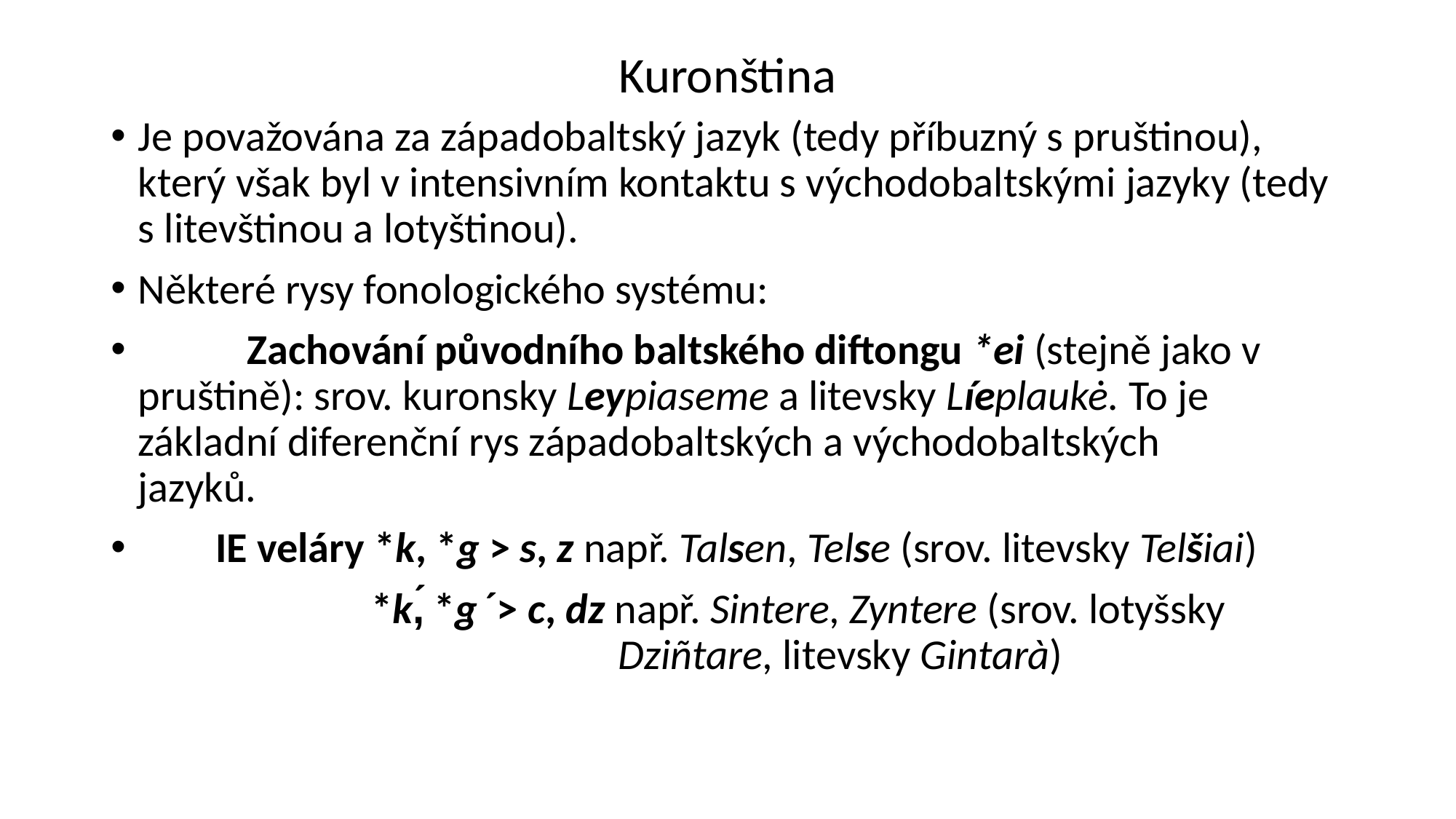

# Kuronština
Je považována za západobaltský jazyk (tedy příbuzný s pruštinou), který však byl v intensivním kontaktu s východobaltskými jazyky (tedy s litevštinou a lotyštinou).
Některé rysy fonologického systému:
	Zachování původního baltského diftongu *ei (stejně jako v 	pruštině): srov. kuronsky Leypiaseme a litevsky Líeplaukė. To je 	základní diferenční rys západobaltských a východobaltských 	jazyků.
        IE veláry *k, *g > s, z např. Talsen, Telse (srov. litevsky Telšiai)
                           *k,́ *g ́ > c, dz např. Sintere, Zyntere (srov. lotyšsky 			                              Dziñtare, litevsky Gintarà)